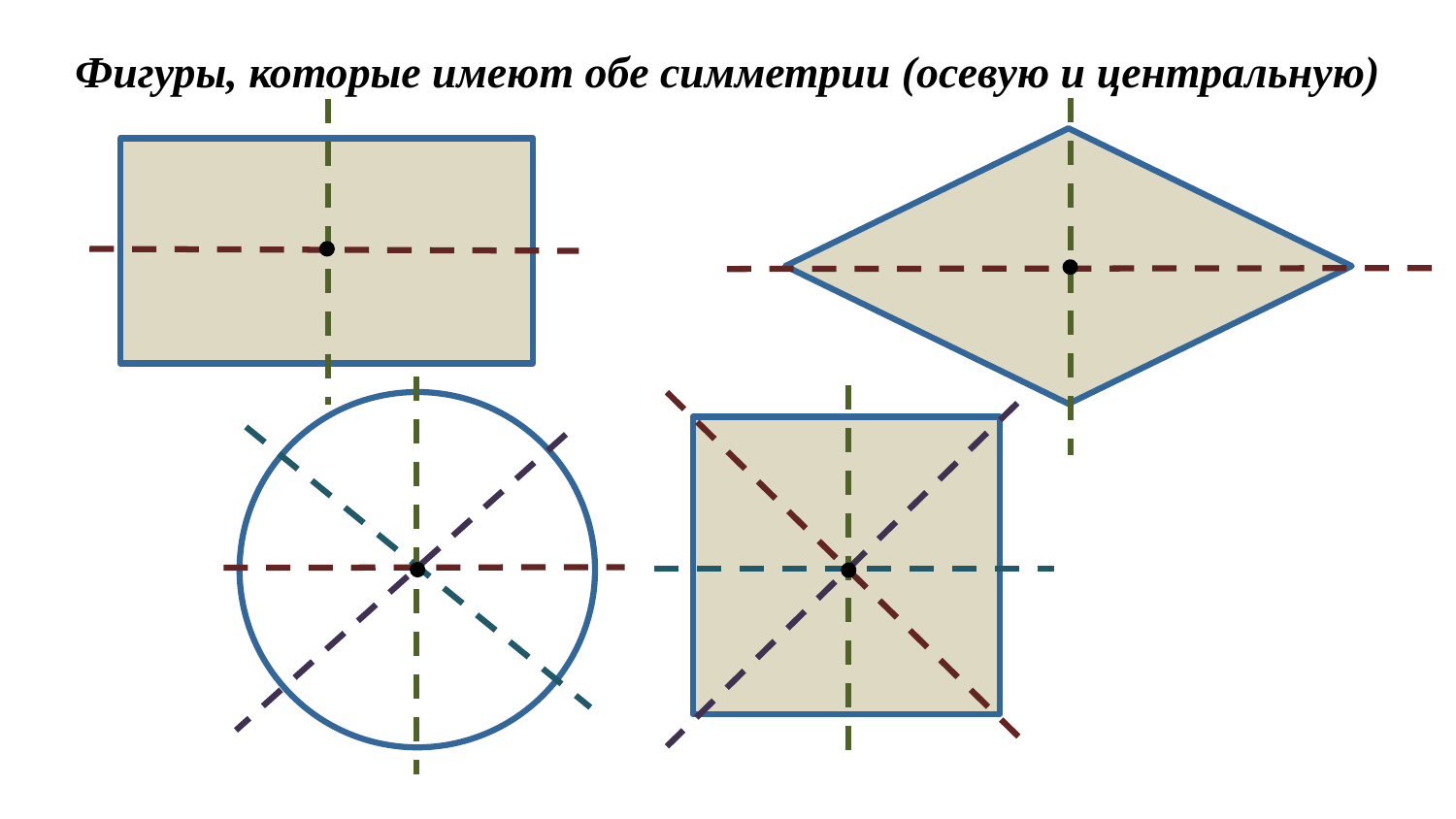

Фигуры, которые имеют обе симметрии (осевую и центральную)